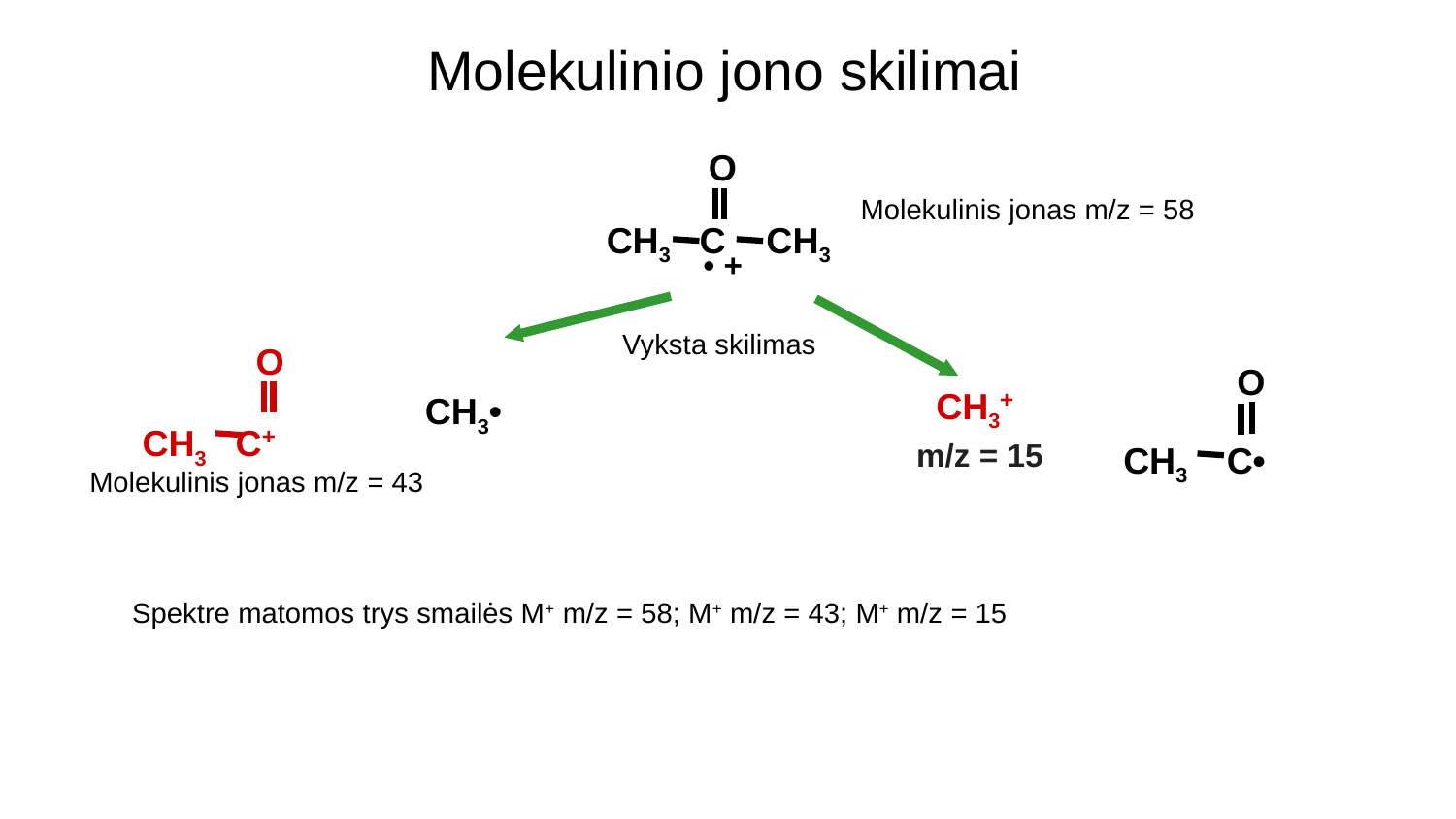

# Molekulinio jono skilimai
             O
   CH3     C    CH3
• +
             O
 CH3     C+
            O
CH3      C•
CH3+
CH3•
m/z = 15
Molekulinis jonas m/z = 58
Vyksta skilimas
Molekulinis jonas m/z = 43
Spektre matomos trys smailės M+ m/z = 58; M+ m/z = 43; M+ m/z = 15